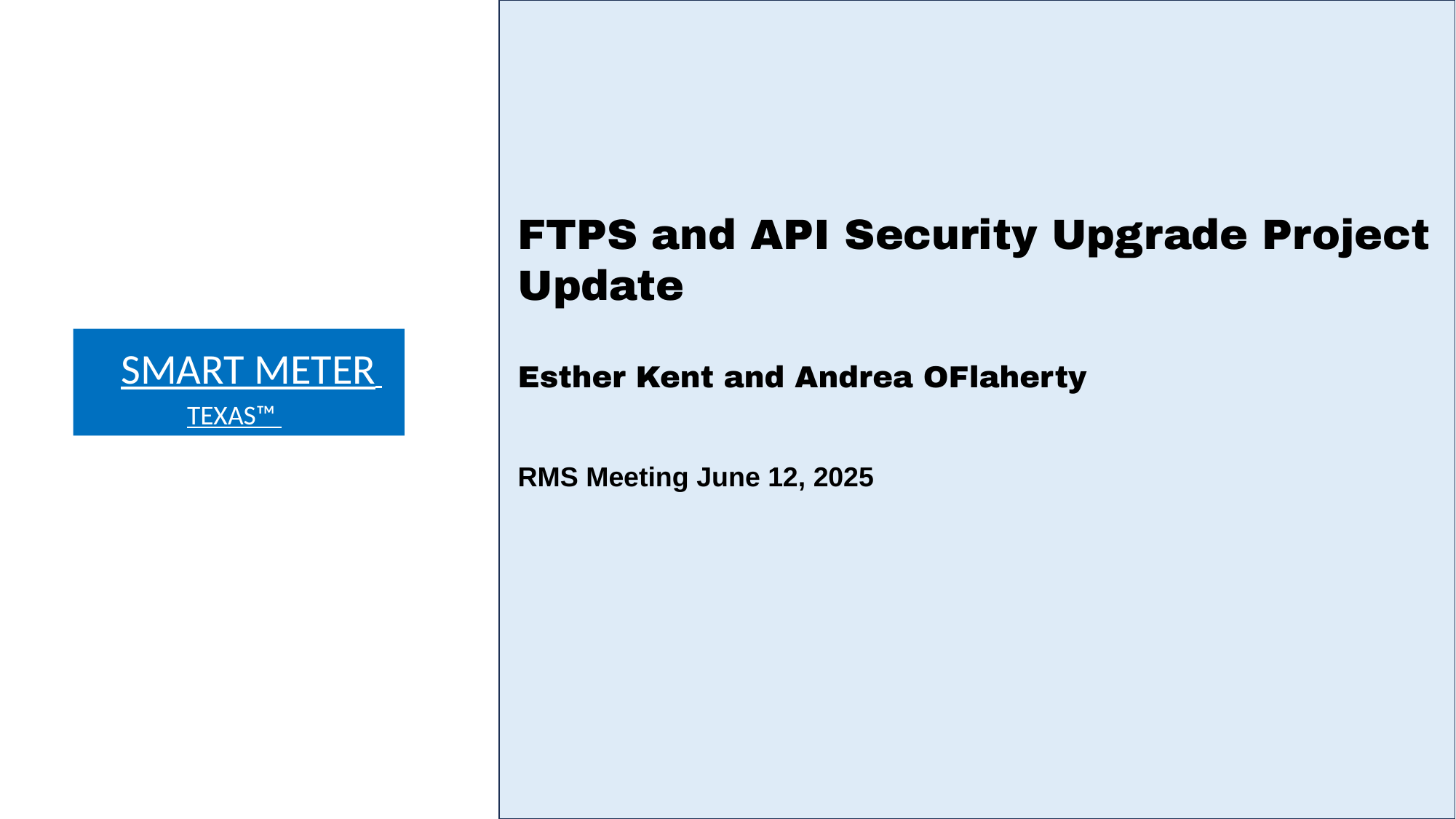

FTPS and API Security Upgrade Project
Update

Esther Kent and Andrea OFlaherty

RMS Meeting June 12, 2025
      SMART METER
       ¯¯¯¯¯ TEXAS™ ¯¯¯¯¯
1